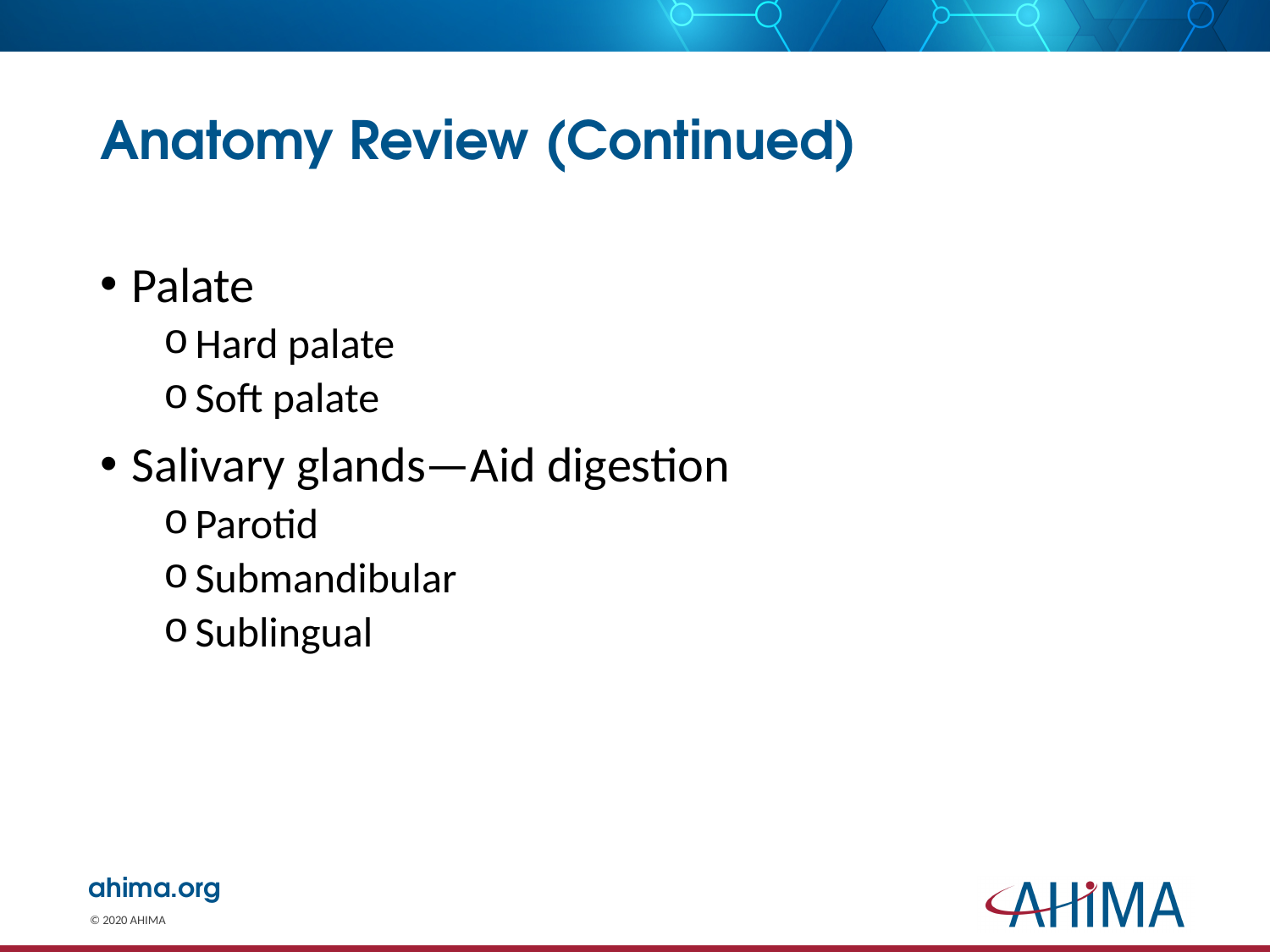

# Anatomy Review (Continued)
Palate
Hard palate
Soft palate
Salivary glands—Aid digestion
Parotid
Submandibular
Sublingual